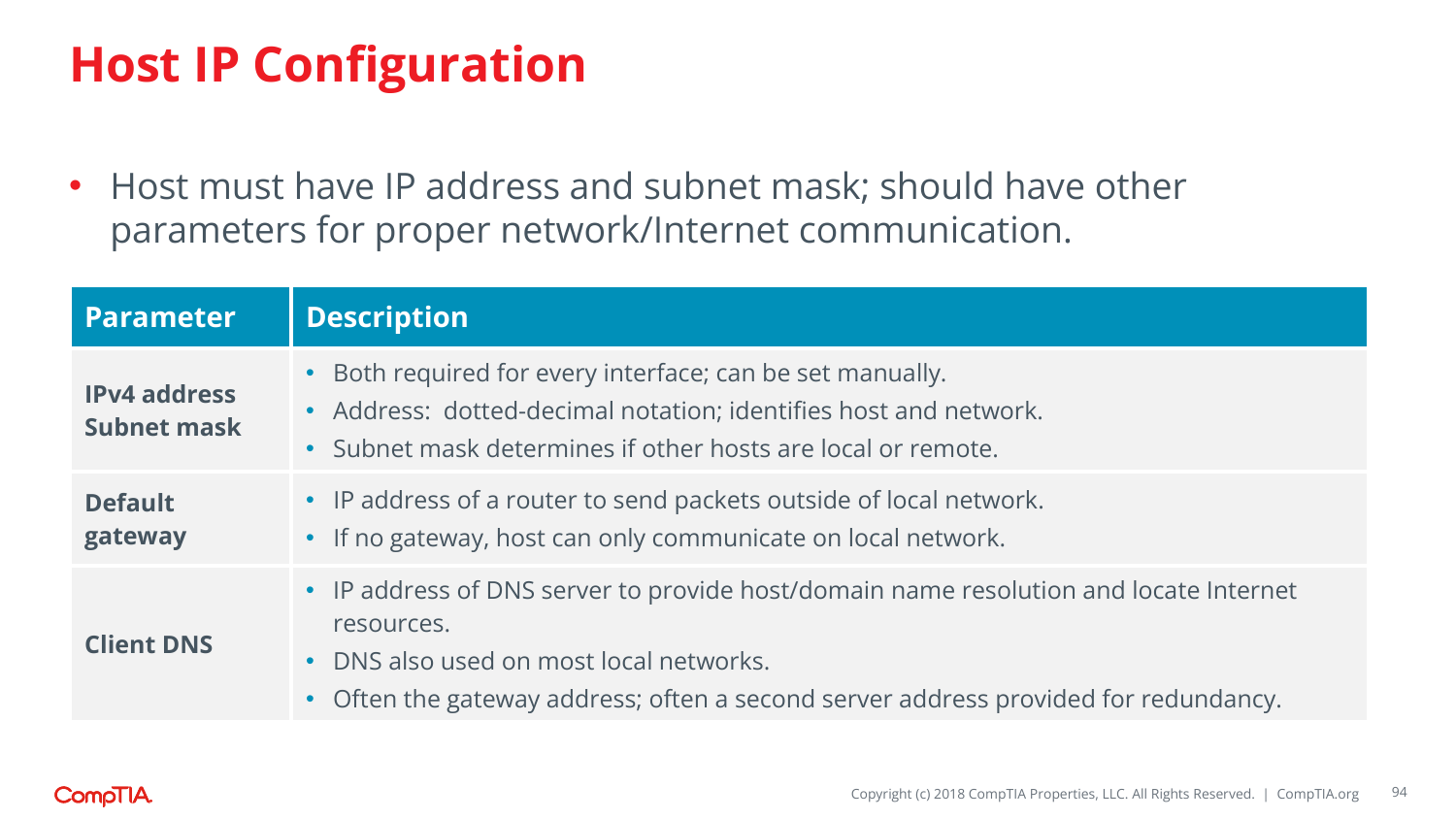

# Host IP Configuration
Host must have IP address and subnet mask; should have other parameters for proper network/Internet communication.
| Parameter | Description |
| --- | --- |
| IPv4 address Subnet mask | Both required for every interface; can be set manually. Address: dotted-decimal notation; identifies host and network. Subnet mask determines if other hosts are local or remote. |
| Default gateway | IP address of a router to send packets outside of local network. If no gateway, host can only communicate on local network. |
| Client DNS | IP address of DNS server to provide host/domain name resolution and locate Internet resources. DNS also used on most local networks. Often the gateway address; often a second server address provided for redundancy. |
94